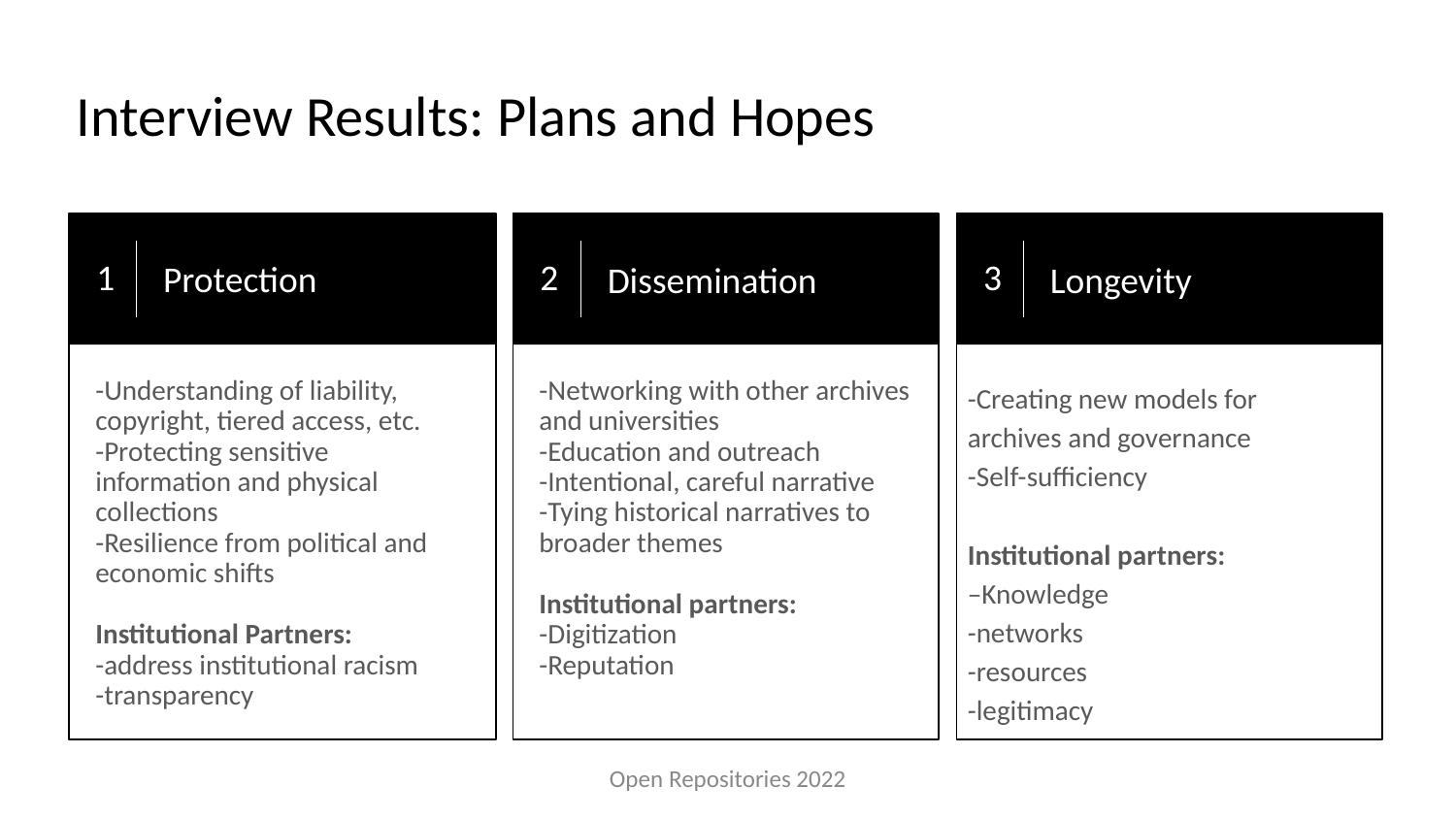

Interview Results: Plans and Hopes
1
Protection
2
3

Dissemination

Longevity
-Understanding of liability, copyright, tiered access, etc.
-Protecting sensitive information and physical collections
-Resilience from political and economic shifts

Institutional Partners:
-address institutional racism
-transparency
-Networking with other archives and universities
-Education and outreach
-Intentional, careful narrative
-Tying historical narratives to broader themes

Institutional partners:
-Digitization
-Reputation
-Creating new models for archives and governance
-Self-sufficiency

Institutional partners:
–Knowledge
-networks
-resources
-legitimacy